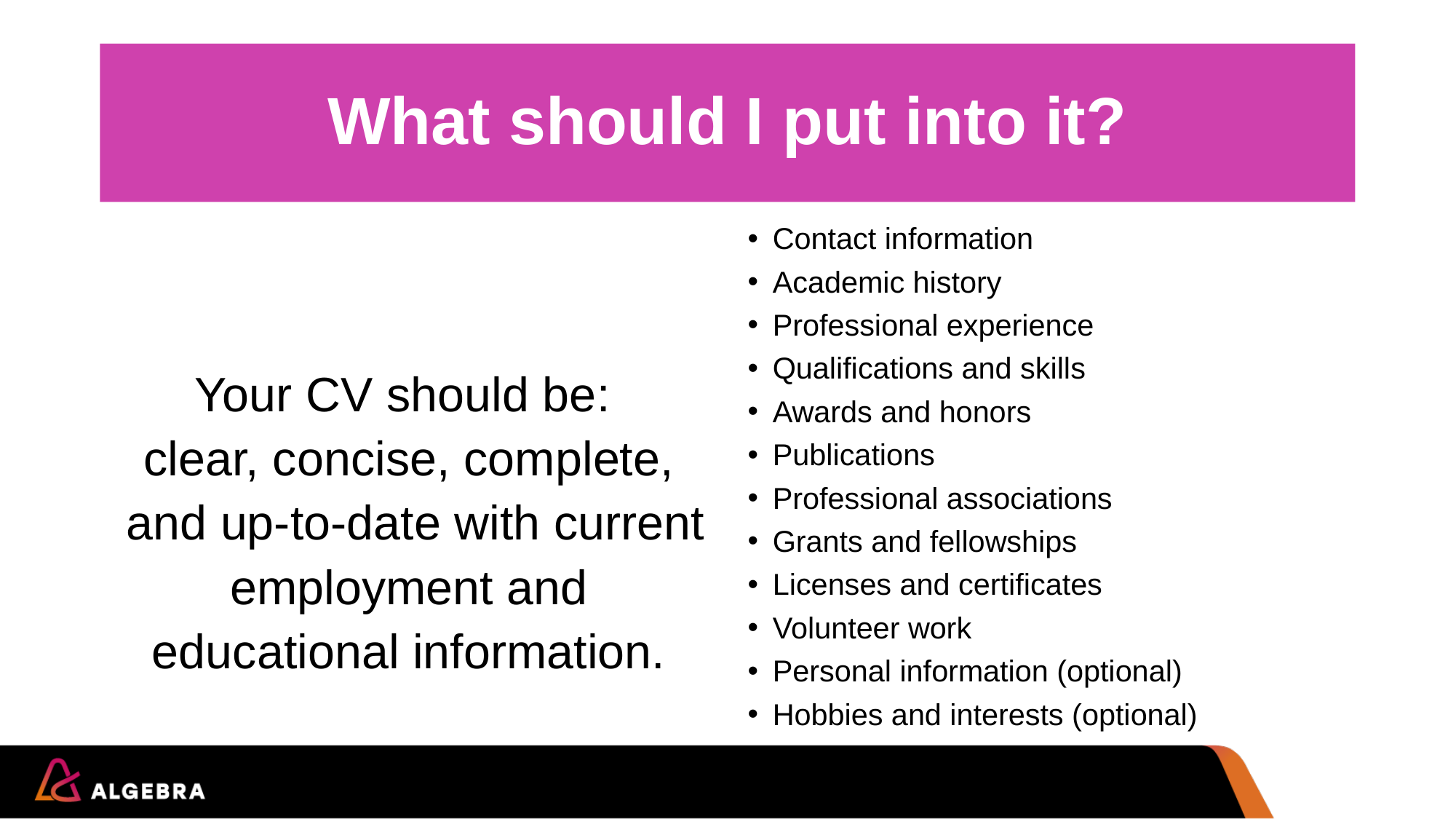

# What should I put into it?

Your CV should be:
clear, concise, complete,
 and up-to-date with current
 employment and
educational information.
Contact information
Academic history
Professional experience
Qualifications and skills
Awards and honors
Publications
Professional associations
Grants and fellowships
Licenses and certificates
Volunteer work
Personal information (optional)
Hobbies and interests (optional)